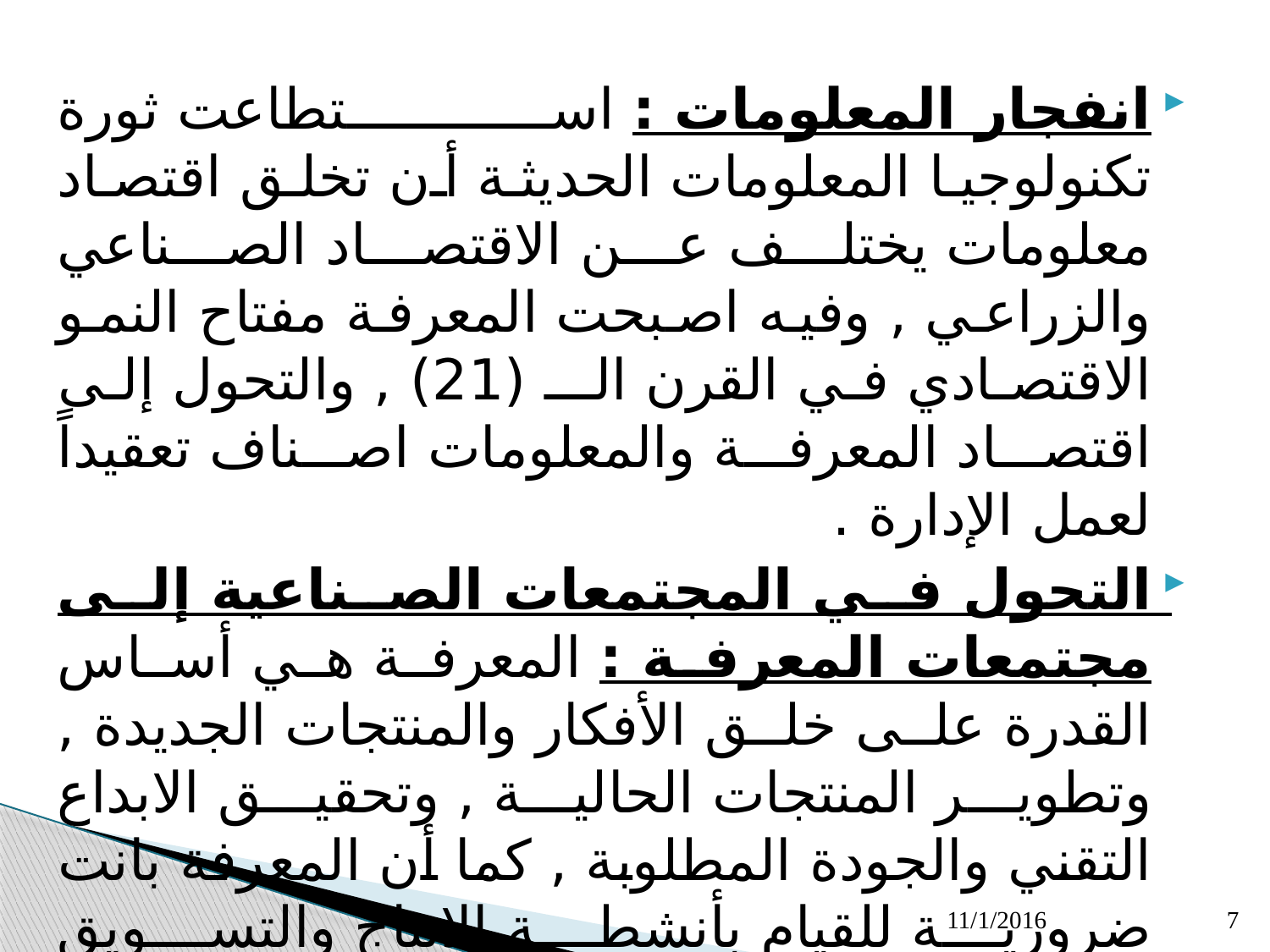

انفجار المعلومات : استطاعت ثورة تكنولوجيا المعلومات الحديثة أن تخلق اقتصاد معلومات يختلف عن الاقتصاد الصناعي والزراعي , وفيه اصبحت المعرفة مفتاح النمو الاقتصادي في القرن الــ (21) , والتحول إلى اقتصاد المعرفة والمعلومات اصناف تعقيداً لعمل الإدارة .
التحول في المجتمعات الصناعية إلى مجتمعات المعرفة : المعرفة هي أساس القدرة على خلق الأفكار والمنتجات الجديدة , وتطوير المنتجات الحالية , وتحقيق الابداع التقني والجودة المطلوبة , كما أن المعرفة بانت ضرورية للقيام بأنشطة الانتاج والتسويق والتحويل وإدارة الموارد البشرية بطريقة كفوءة وفاعلة وتحقق الميزة التنافسية للمنظمة .
11/1/2016
7